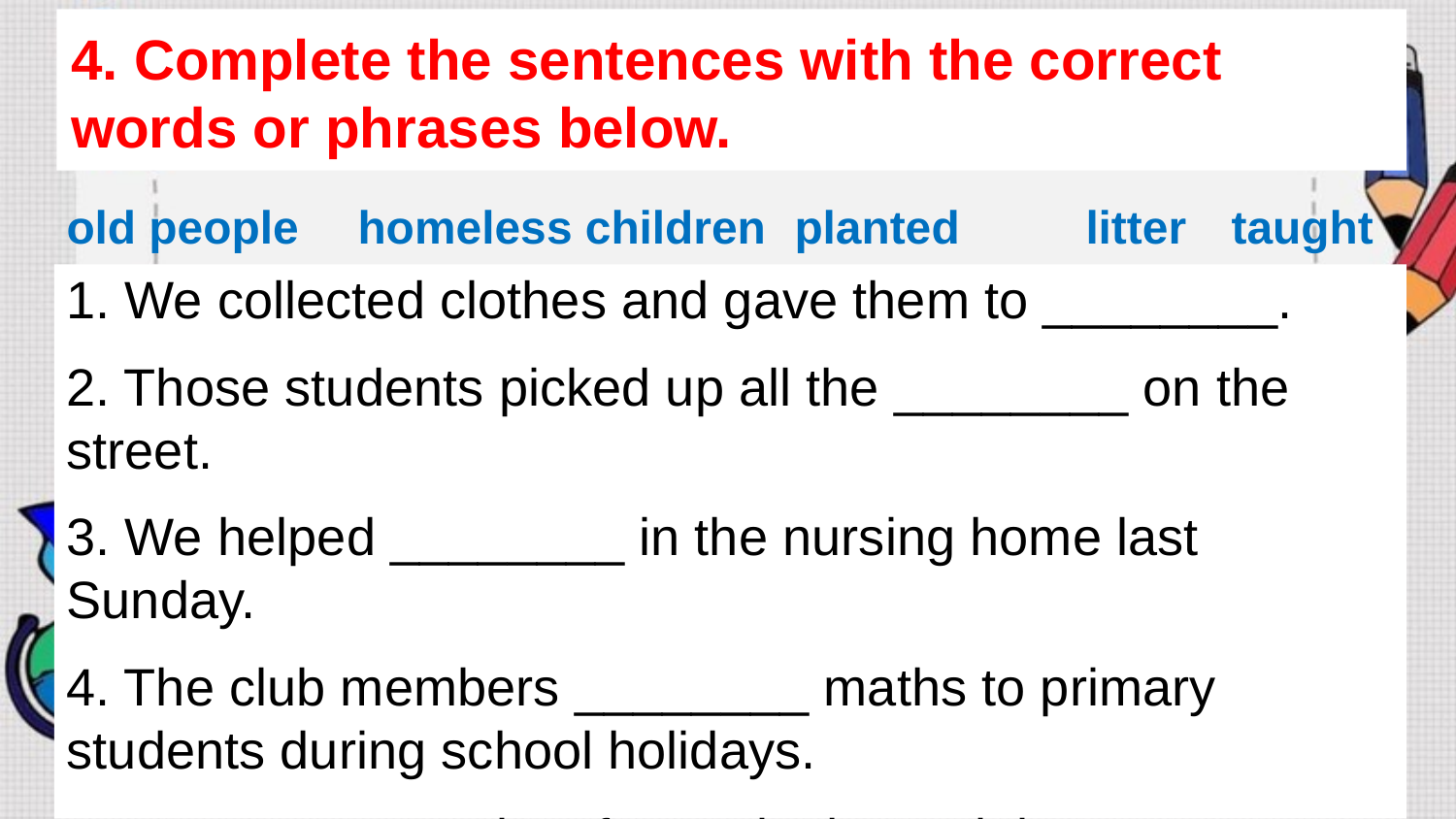

4. Complete the sentences with the correct words or phrases below.
old people 	homeless children 	planted 	litter 	taught
1. We collected clothes and gave them to ________.
2. Those students picked up all the ________ on the street.
3. We helped ________ in the nursing home last Sunday.
4. The club members ________ maths to primary students during school holidays.
5. We ________a lot of trees in the park last summer.